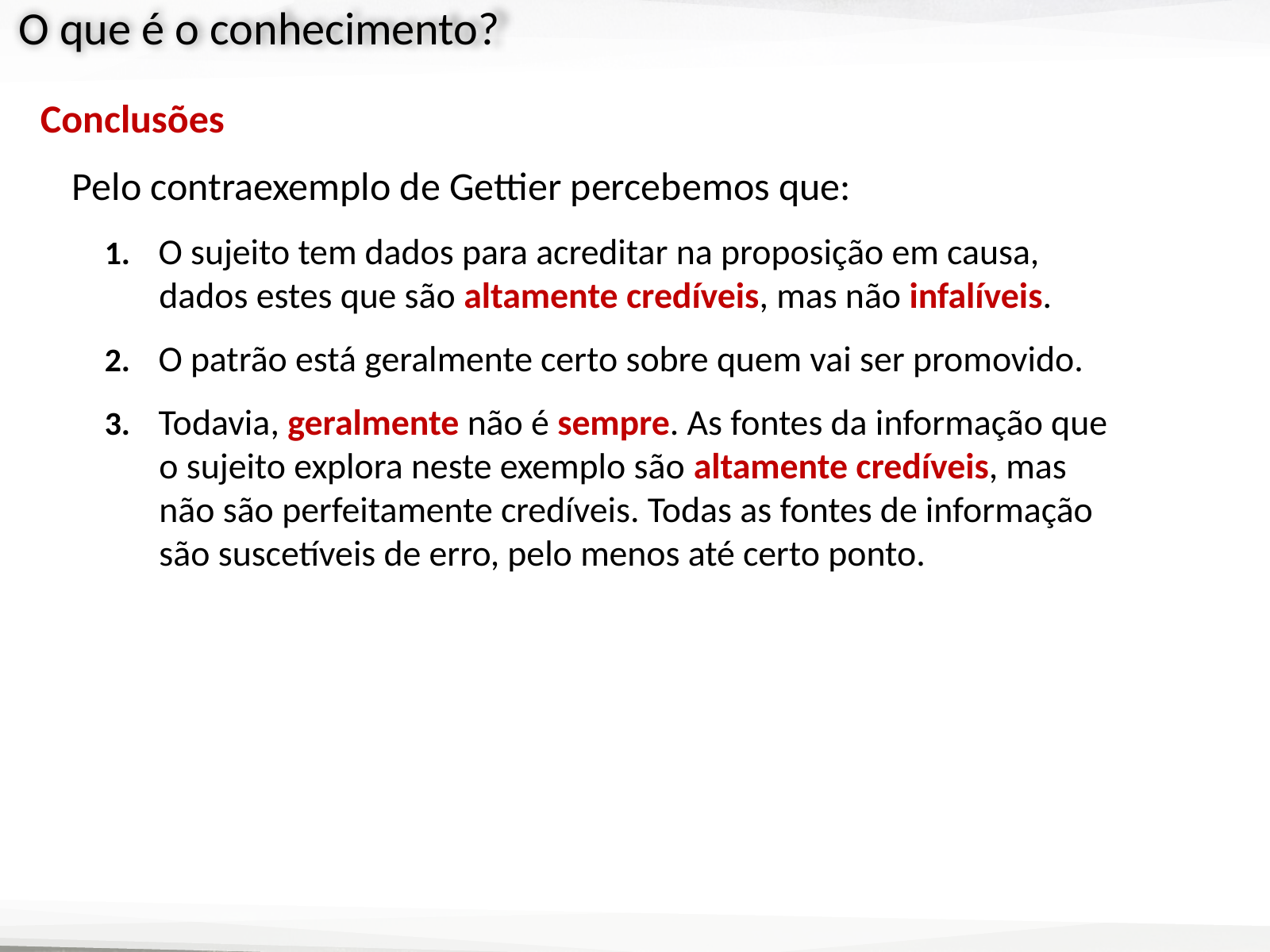

Conclusões
Pelo contraexemplo de Gettier percebemos que:
 O sujeito tem dados para acreditar na proposição em causa,
 dados estes que são altamente credíveis, mas não infalíveis.
 O patrão está geralmente certo sobre quem vai ser promovido.
 Todavia, geralmente não é sempre. As fontes da informação que
 o sujeito explora neste exemplo são altamente credíveis, mas
 não são perfeitamente credíveis. Todas as fontes de informação
 são suscetíveis de erro, pelo menos até certo ponto.